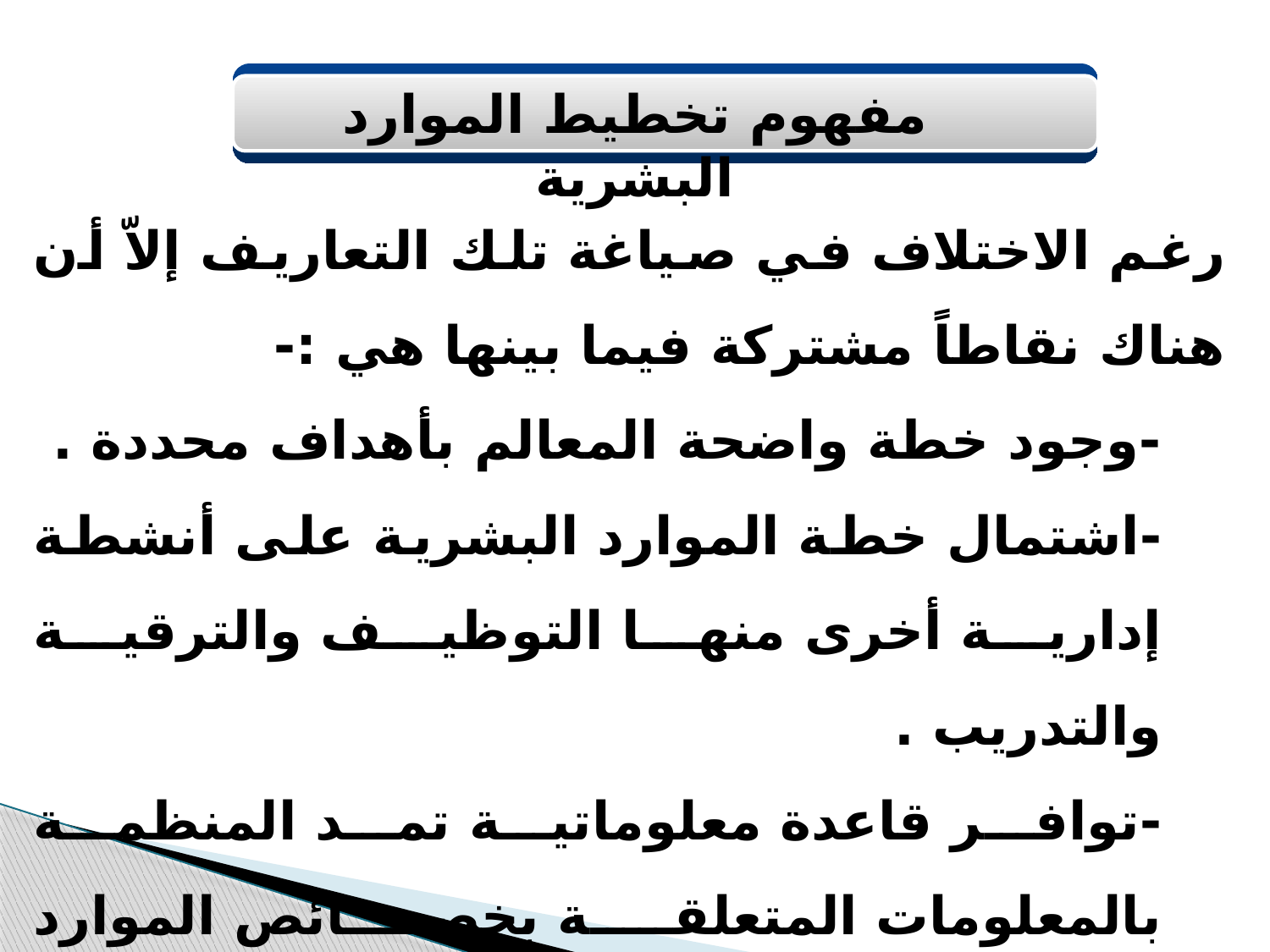

مفهوم تخطيط الموارد البشرية
رغم الاختلاف في صياغة تلك التعاريف إلاّ أن هناك نقاطاً مشتركة فيما بينها هي :-
-وجود خطة واضحة المعالم بأهداف محددة .
-اشتمال خطة الموارد البشرية على أنشطة إدارية أخرى منها التوظيف والترقية والتدريب .
-توافر قاعدة معلوماتية تمد المنظمة بالمعلومات المتعلقة بخصائص الموارد البشرية داخل المنظمة وخارجها .